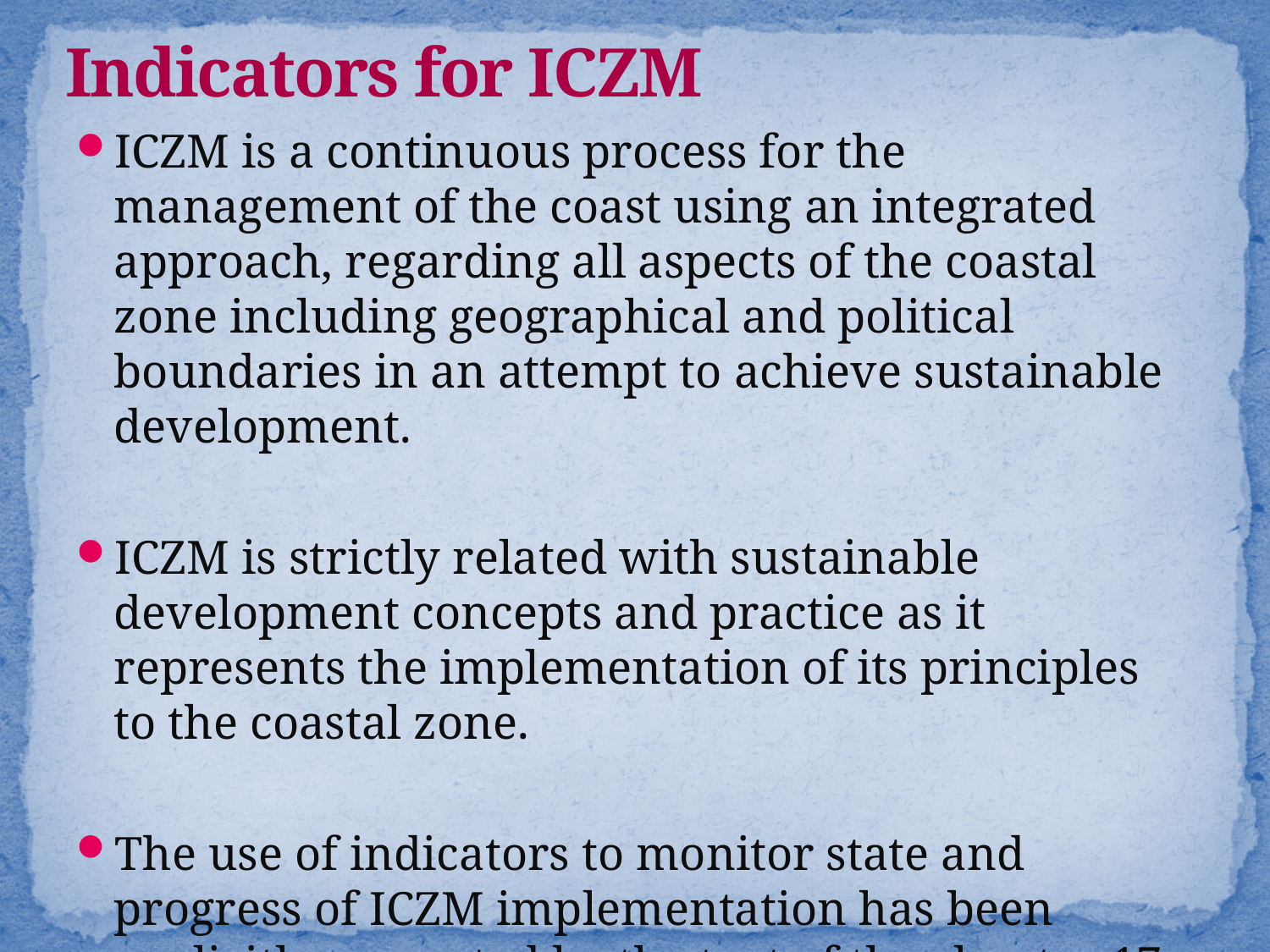

# Indicators for ICZM
ICZM is a continuous process for the management of the coast using an integrated approach, regarding all aspects of the coastal zone including geographical and political boundaries in an attempt to achieve sustainable development.

ICZM is strictly related with sustainable development concepts and practice as it represents the implementation of its principles to the coastal zone.

The use of indicators to monitor state and progress of ICZM implementation has been explicitly suggested by the text of the chapter 17 of the Agenda 21.